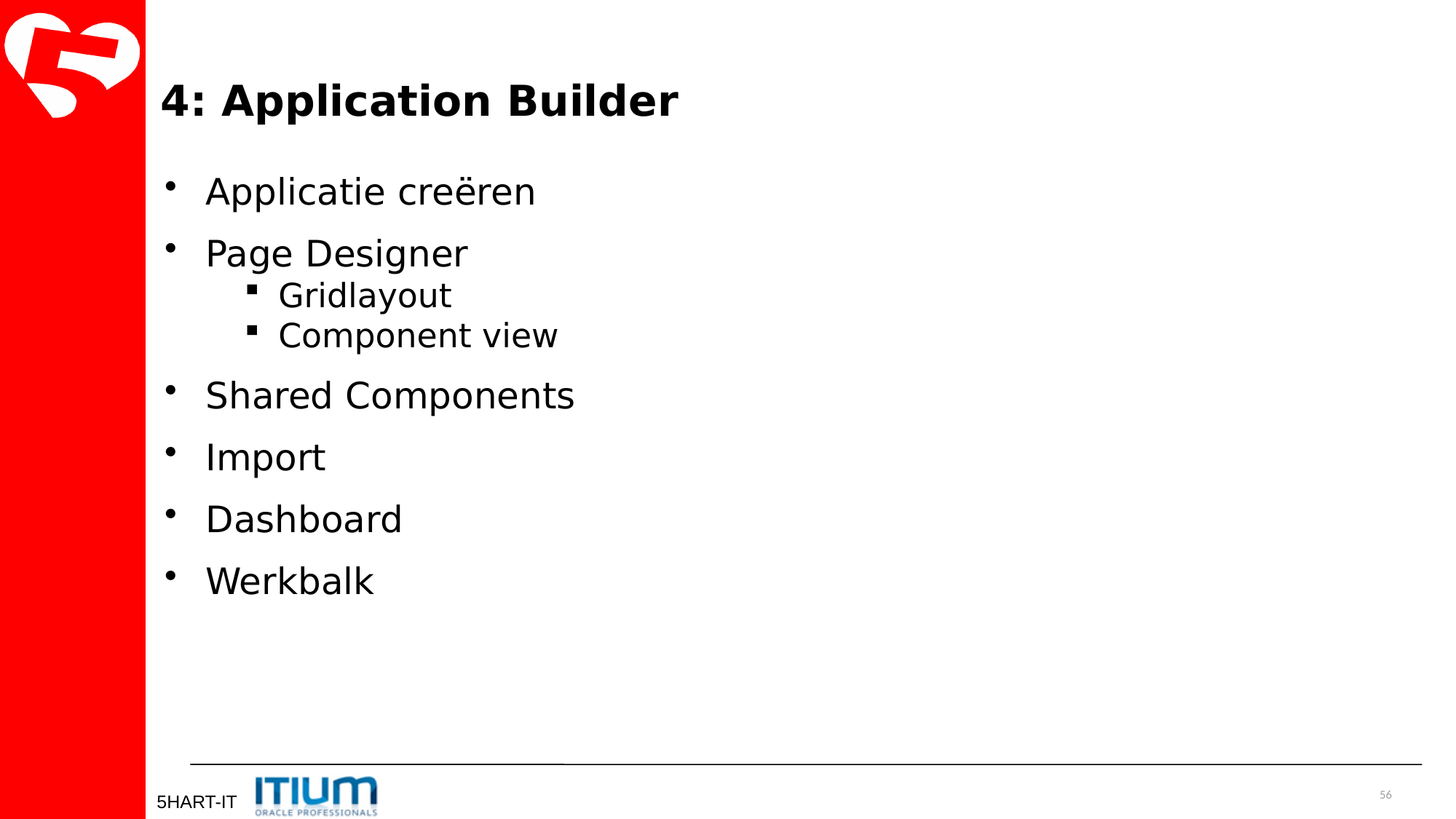

4: Application Builder
Applicatie creëren
Page Designer
Gridlayout
Component view
Shared Components
Import
Dashboard
Werkbalk

56